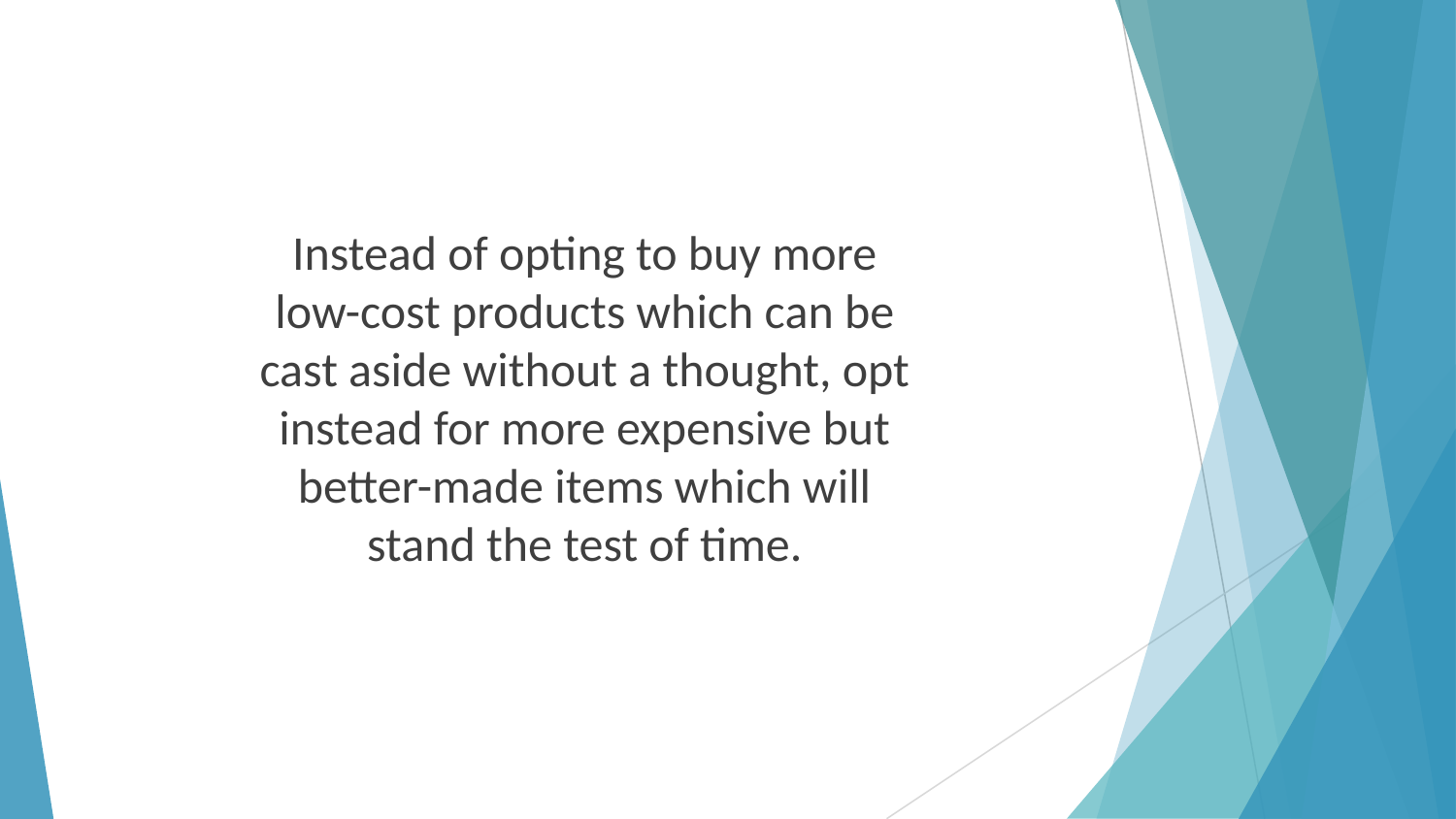

Instead of opting to buy more low-cost products which can be cast aside without a thought, opt instead for more expensive but better-made items which will stand the test of time.